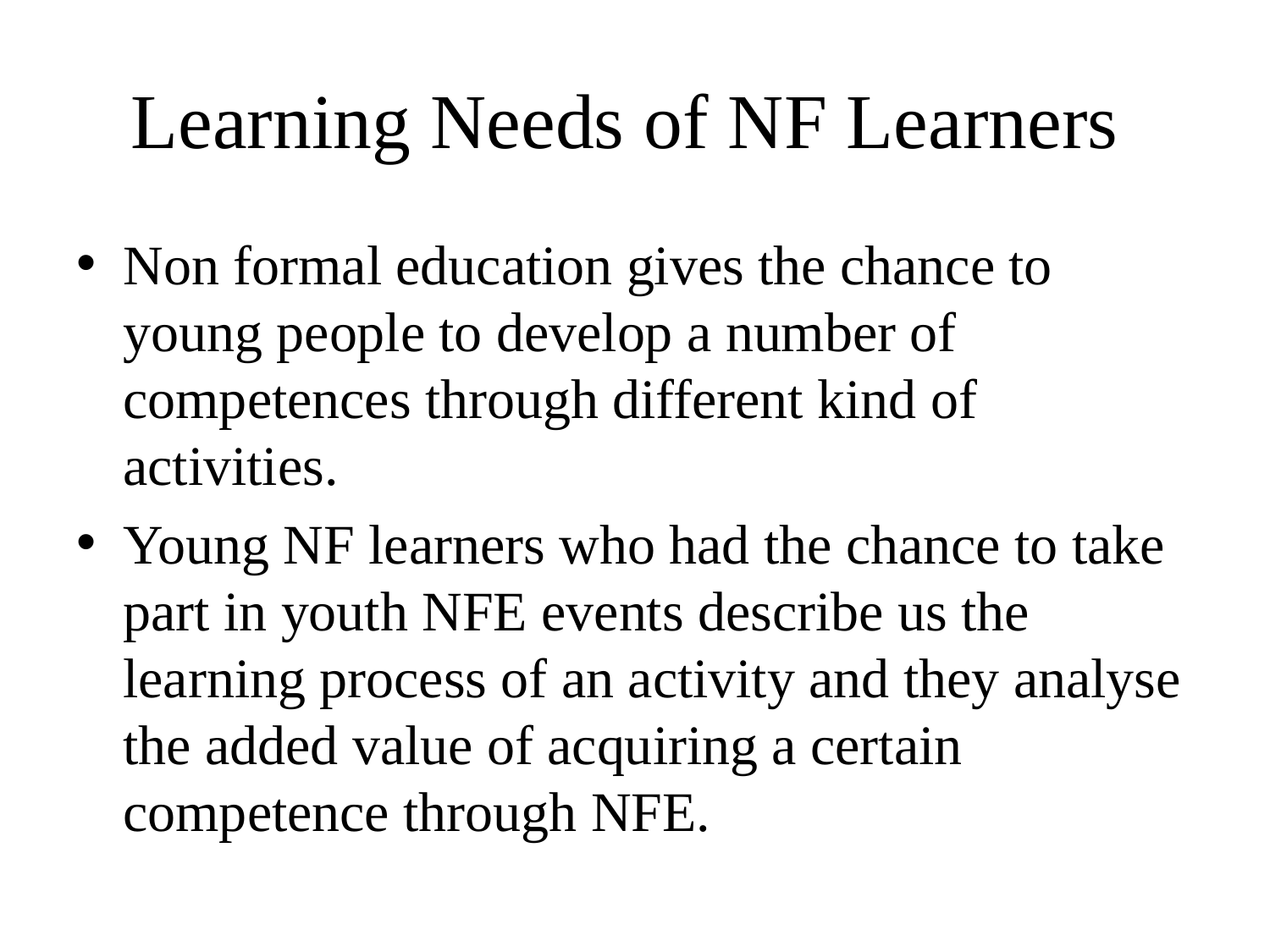

# Learning Needs of NF Learners
Non formal education gives the chance to young people to develop a number of competences through different kind of activities.
Young NF learners who had the chance to take part in youth NFE events describe us the learning process of an activity and they analyse the added value of acquiring a certain competence through NFE.